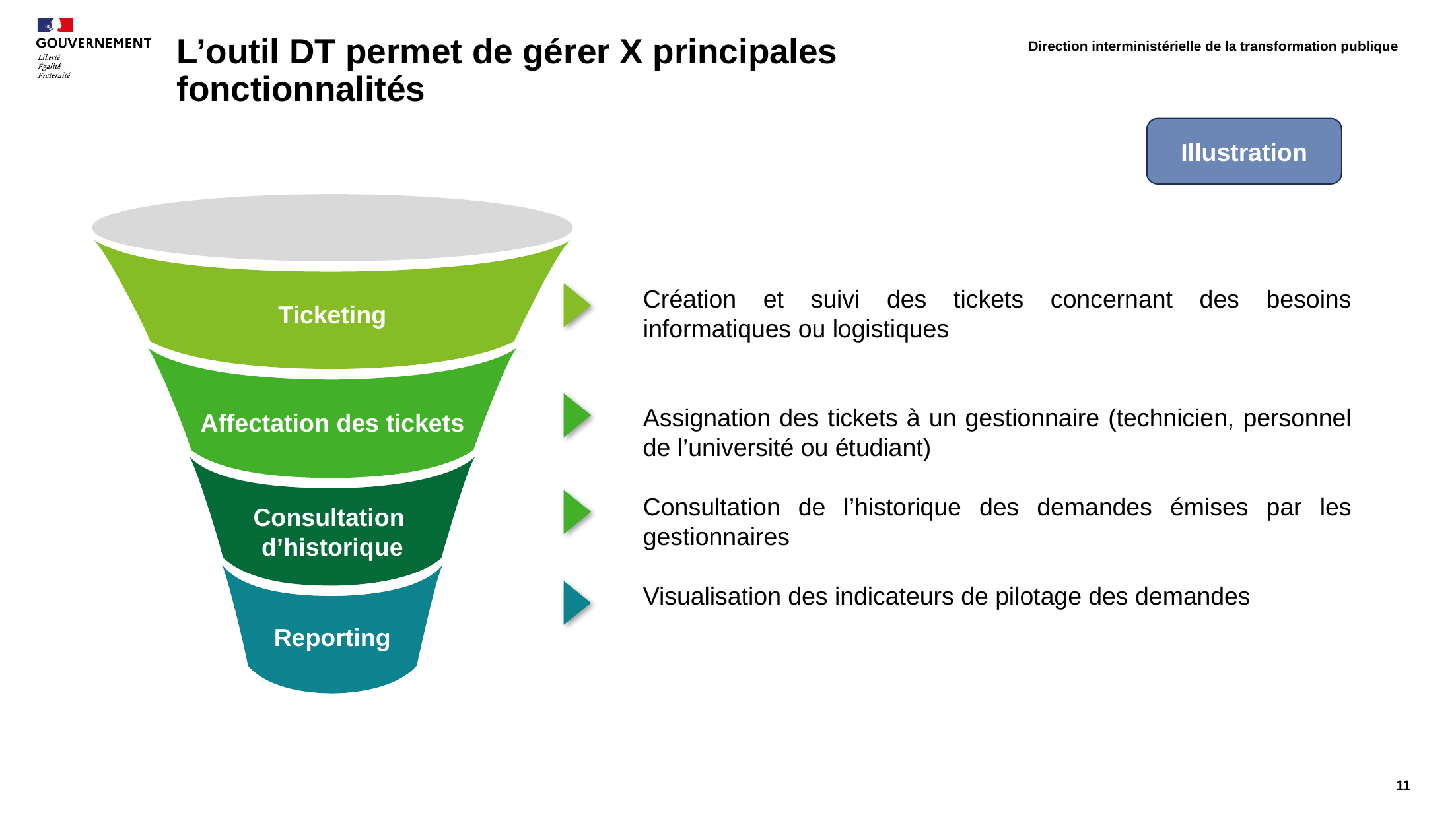

# L’outil DT permet de gérer X principales fonctionnalités
Illustration

Ticketing
Affectation des tickets
Consultation
d’historique
Reporting
Création et suivi des tickets concernant des besoins informatiques ou logistiques

Assignation des tickets à un gestionnaire (technicien, personnel de l’université ou étudiant)

Consultation de l’historique des demandes émises par les gestionnaires

Visualisation des indicateurs de pilotage des demandes